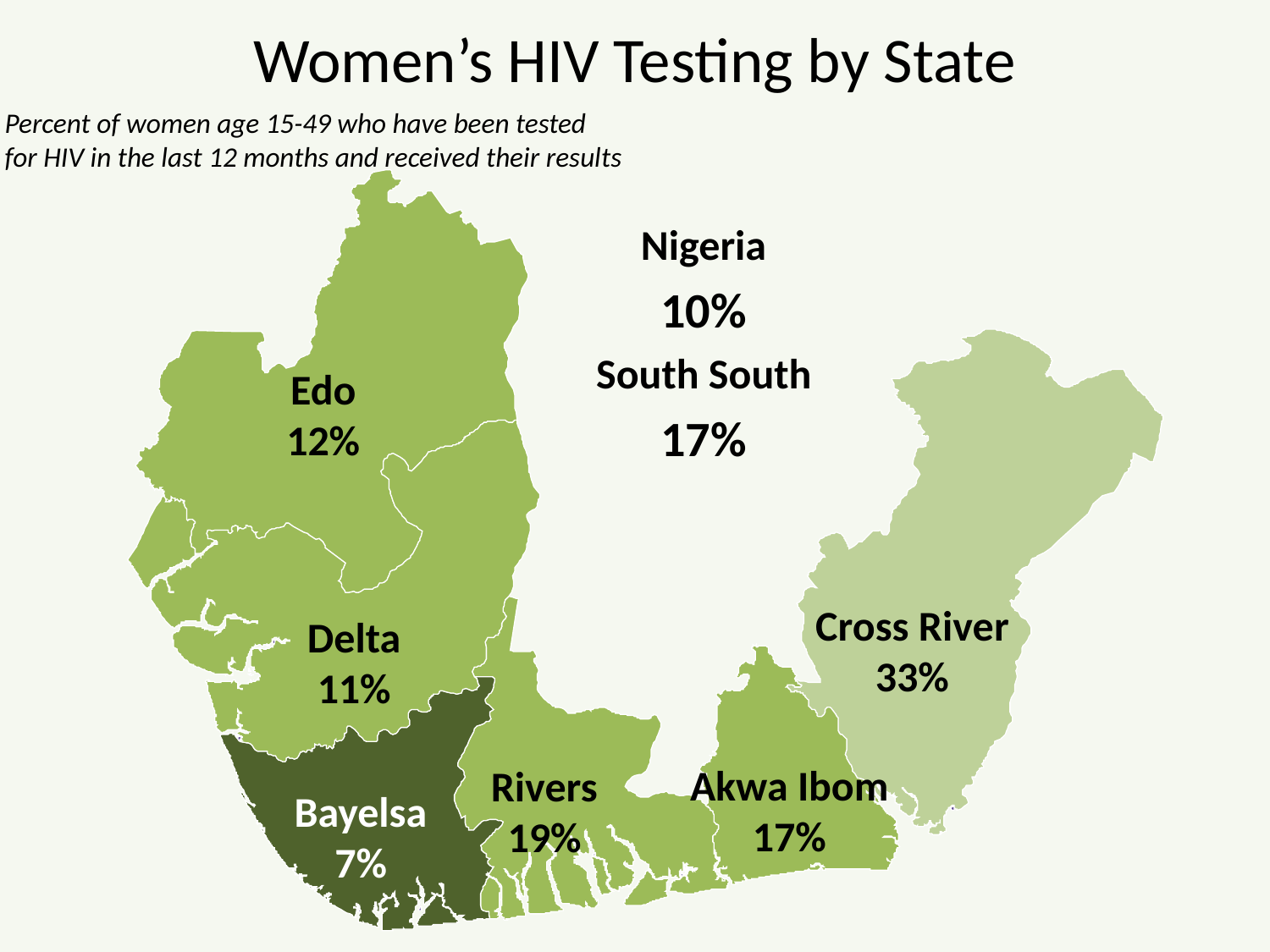

# Women’s HIV Testing by State

Percent of women age 15-49 who have been tested
for HIV in the last 12 months and received their results

Nigeria
10%
South South
17%
Edo
12%
Cross River
33%
Delta
11%
Akwa Ibom
17%
Rivers
19%
Bayelsa
7%